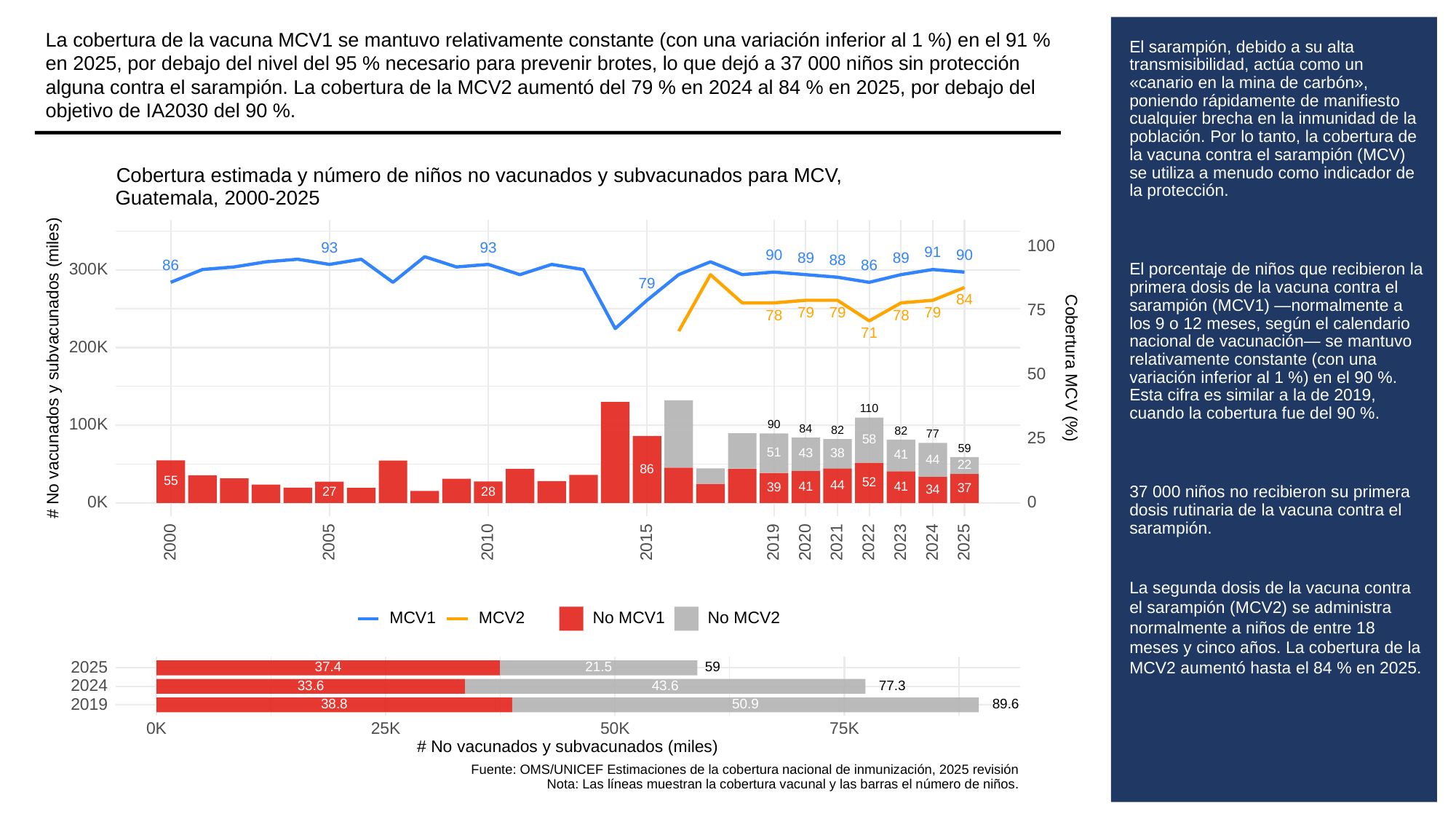

La cobertura de la vacuna MCV1 se mantuvo relativamente constante (con una variación inferior al 1 %) en el 91 % en 2025, por debajo del nivel del 95 % necesario para prevenir brotes, lo que dejó a 37 000 niños sin protección alguna contra el sarampión. La cobertura de la MCV2 aumentó del 79 % en 2024 al 84 % en 2025, por debajo del objetivo de IA2030 del 90 %.
# El sarampión, debido a su alta transmisibilidad, actúa como un «canario en la mina de carbón», poniendo rápidamente de manifiesto cualquier brecha en la inmunidad de la población. Por lo tanto, la cobertura de la vacuna contra el sarampión (MCV) se utiliza a menudo como indicador de la protección.

El porcentaje de niños que recibieron la primera dosis de la vacuna contra el sarampión (MCV1) —normalmente a los 9 o 12 meses, según el calendario nacional de vacunación— se mantuvo relativamente constante (con una variación inferior al 1 %) en el 90 %. Esta cifra es similar a la de 2019, cuando la cobertura fue del 90 %.

37 000 niños no recibieron su primera dosis rutinaria de la vacuna contra el sarampión.

La segunda dosis de la vacuna contra el sarampión (MCV2) se administra normalmente a niños de entre 18 meses y cinco años. La cobertura de la MCV2 aumentó hasta el 84 % en 2025.

Cobertura estimada y número de niños no vacunados y subvacunados para MCV,
Guatemala, 2000-2025

100
93
93
91
90
90
89
89
88

86
86
300K

79
84
75
79
79
79

78
78
71
200K

# No vacunados y subvacunados (miles)
Cobertura MCV (%)
50

110

100K
90
84

82
82
77
25

58

59
51
38
43
41
44

22

86

55
52

44

41
41
39
37

34
28

27

0K
0

2023
2000
2005
2010
2015
2019
2020
2021
2022
2024
2025

MCV1
MCV2
No MCV1
No MCV2

2025
37.4
21.5
59

2024
33.6
43.6
77.3

2019
38.8
50.9
89.6

0K
25K
50K
75K
# No vacunados y subvacunados (miles)
Fuente: OMS/UNICEF Estimaciones de la cobertura nacional de inmunización, 2025 revisión
Nota: Las líneas muestran la cobertura vacunal y las barras el número de niños.